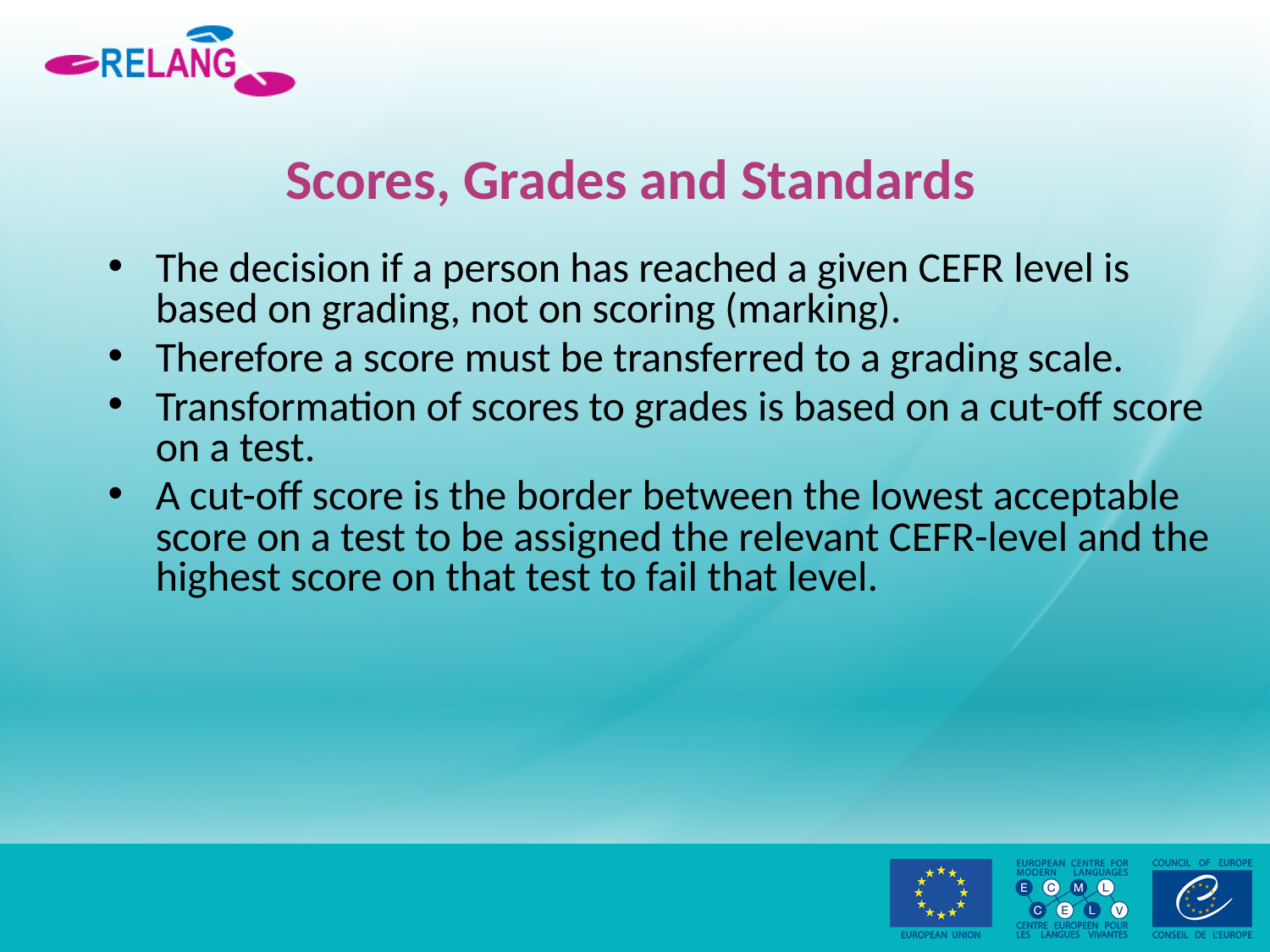

# Scores, Grades and Standards
The decision if a person has reached a given CEFR level is based on grading, not on scoring (marking).
Therefore a score must be transferred to a grading scale.
Transformation of scores to grades is based on a cut-off score on a test.
A cut-off score is the border between the lowest acceptable score on a test to be assigned the relevant CEFR-level and the highest score on that test to fail that level.